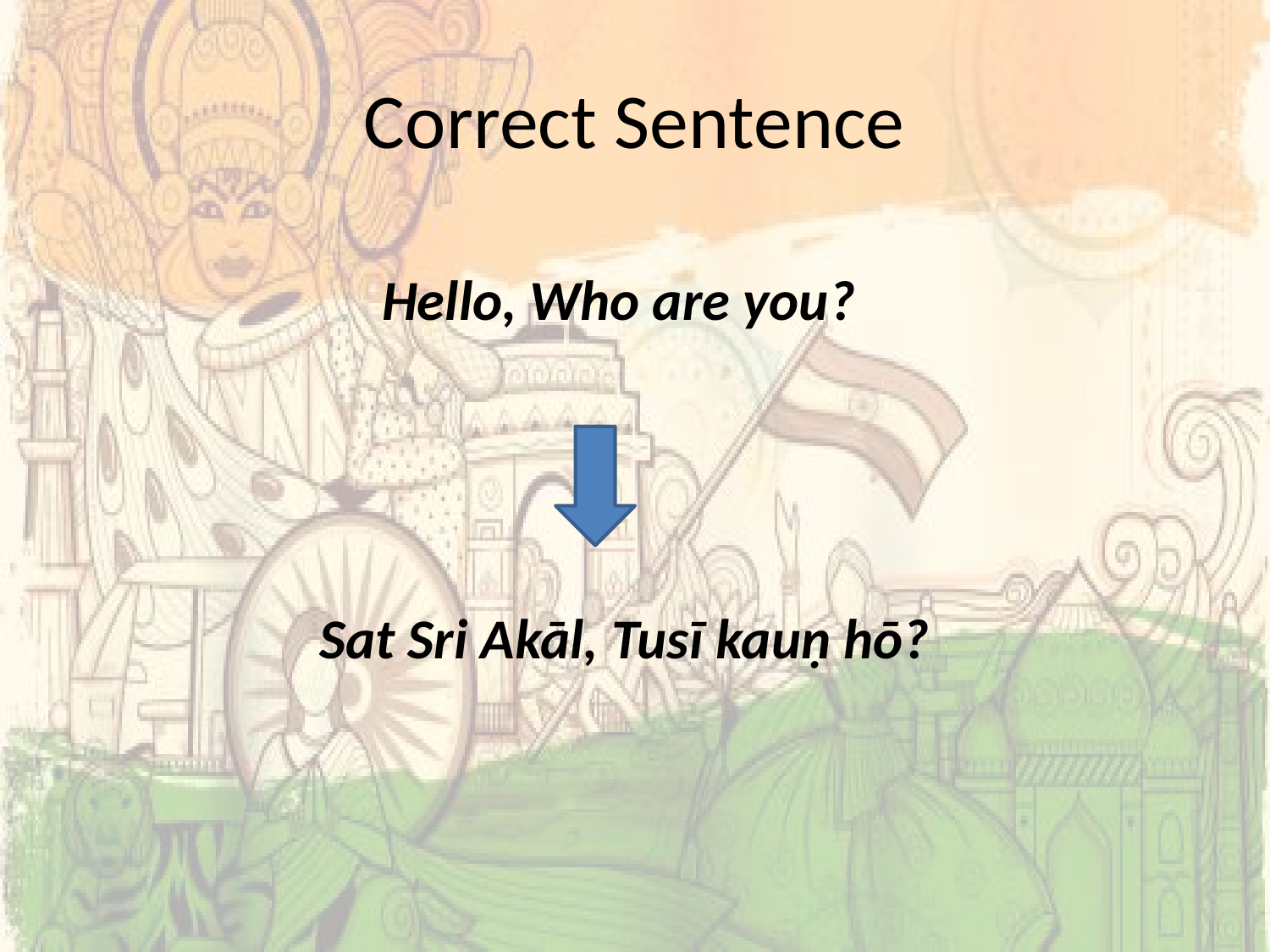

# Correct Sentence
Hello, Who are you?

Sat Sri Akāl, Tusī kauṇ hō?